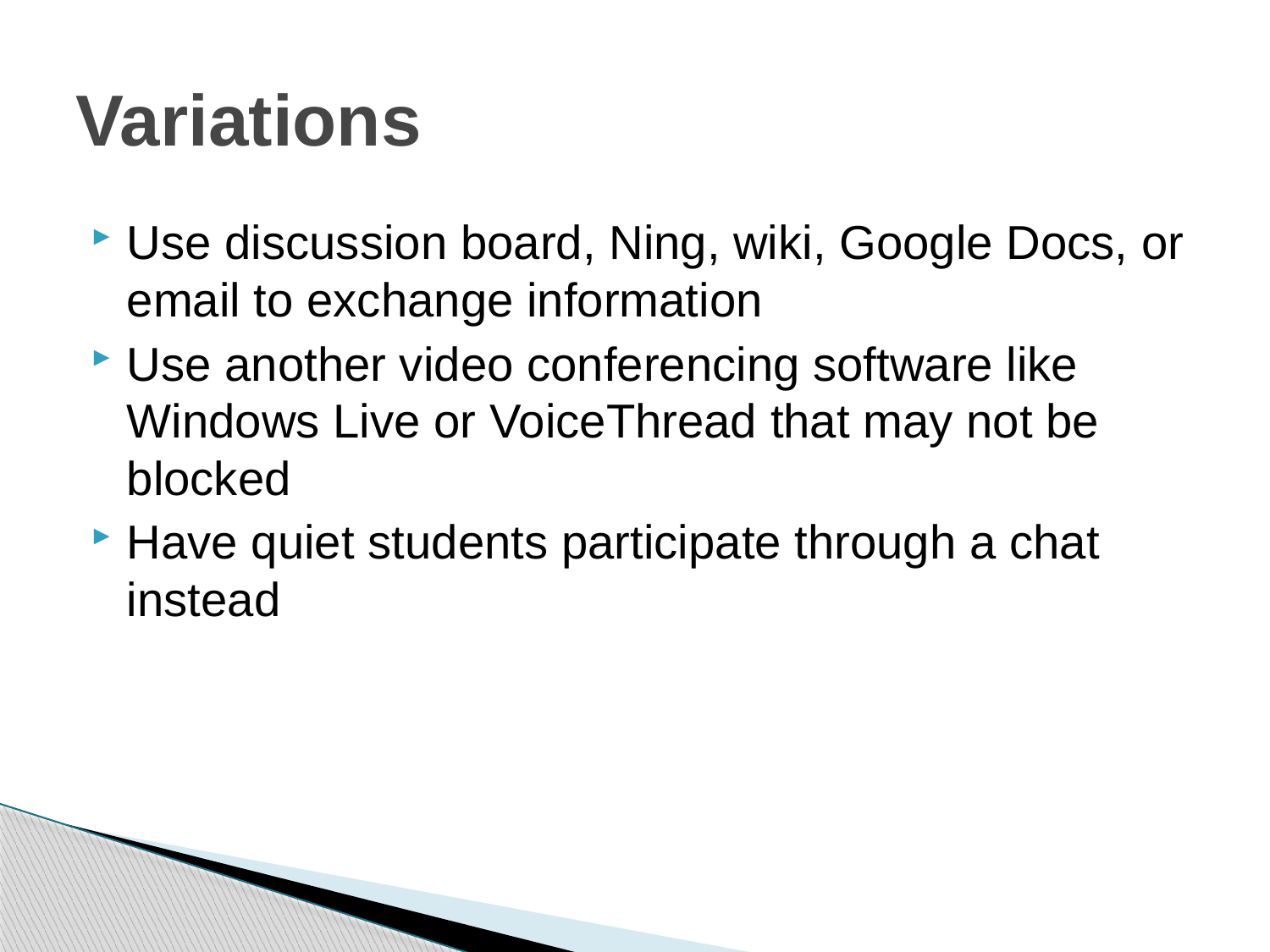

# Variations
Use discussion board, Ning, wiki, Google Docs, or email to exchange information
Use another video conferencing software like Windows Live or VoiceThread that may not be blocked
Have quiet students participate through a chat instead